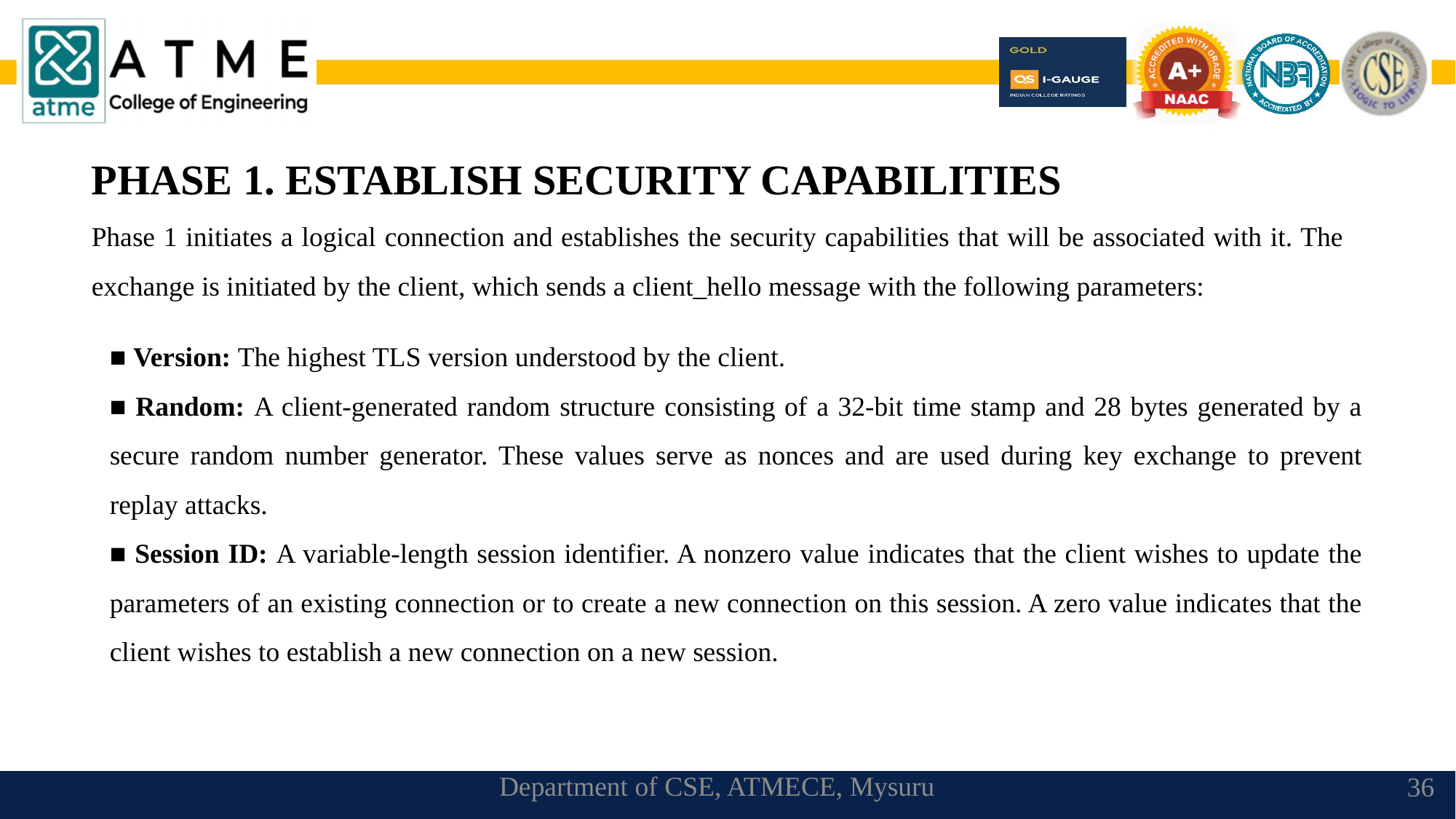

PHASE 1. ESTABLISH SECURITY CAPABILITIES
Phase 1 initiates a logical connection and establishes the security capabilities that will be associated with it. The exchange is initiated by the client, which sends a client_hello message with the following parameters:
■ Version: The highest TLS version understood by the client.
■ Random: A client-generated random structure consisting of a 32-bit time stamp and 28 bytes generated by a secure random number generator. These values serve as nonces and are used during key exchange to prevent replay attacks.
■ Session ID: A variable-length session identifier. A nonzero value indicates that the client wishes to update the parameters of an existing connection or to create a new connection on this session. A zero value indicates that the client wishes to establish a new connection on a new session.
Department of CSE, ATMECE, Mysuru
36